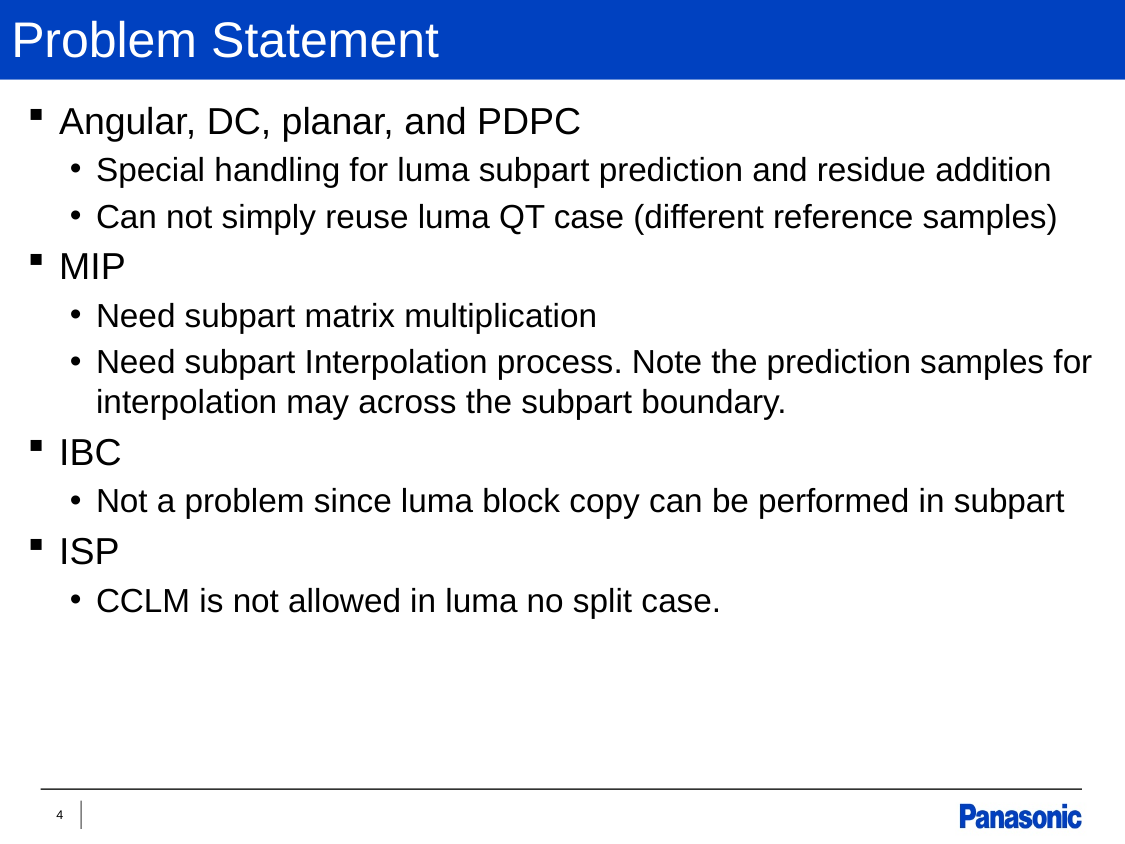

# Problem Statement
Angular, DC, planar, and PDPC
Special handling for luma subpart prediction and residue addition
Can not simply reuse luma QT case (different reference samples)
MIP
Need subpart matrix multiplication
Need subpart Interpolation process. Note the prediction samples for interpolation may across the subpart boundary.
IBC
Not a problem since luma block copy can be performed in subpart
ISP
CCLM is not allowed in luma no split case.